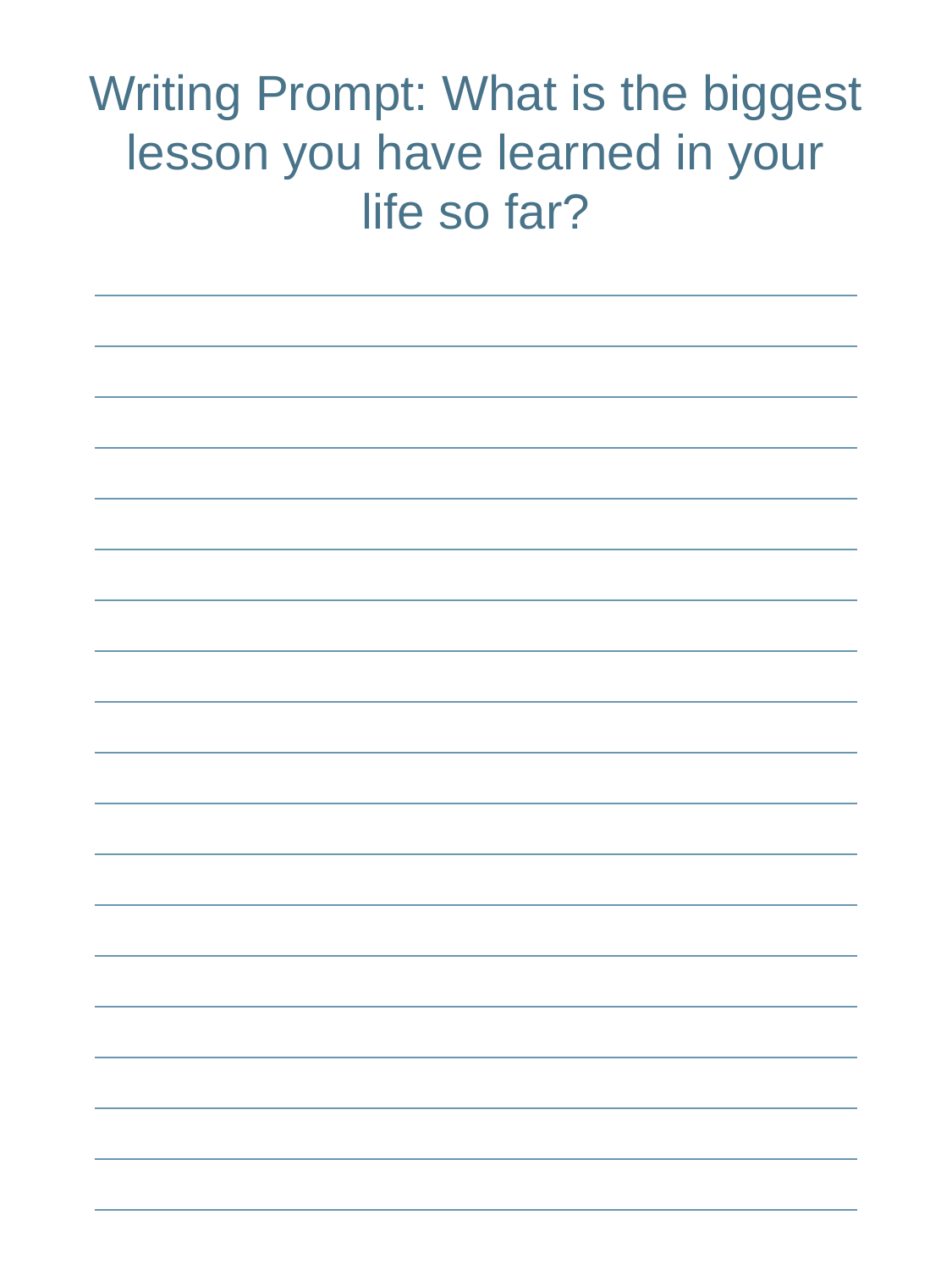

Writing Prompt: What is the biggest lesson you have learned in your life so far?
|  |
| --- |
|  |
|  |
|  |
|  |
|  |
|  |
|  |
|  |
|  |
|  |
|  |
|  |
|  |
|  |
|  |
|  |
|  |